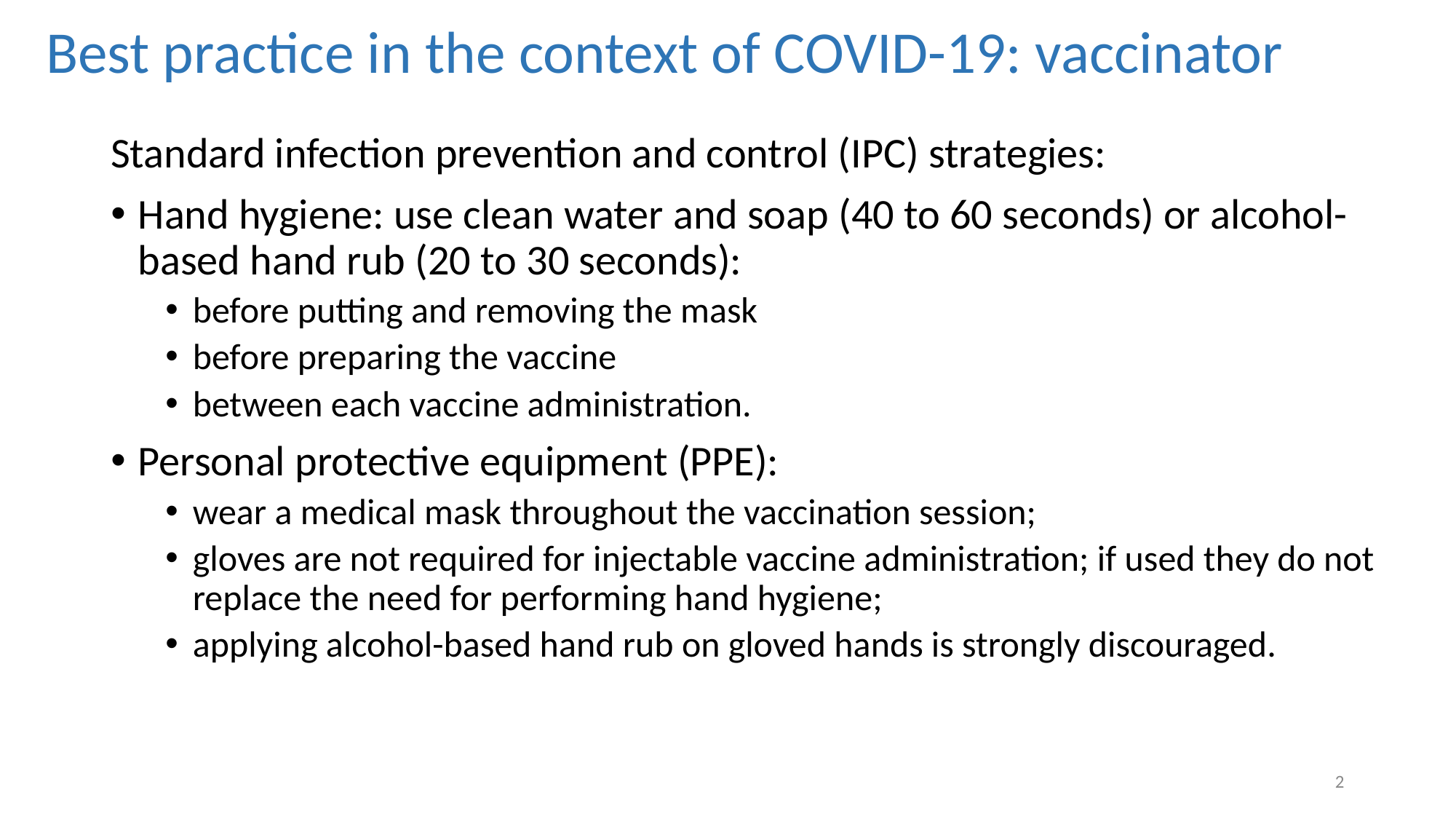

# Best practice in the context of COVID-19: vaccinator
Standard infection prevention and control (IPC) strategies:
Hand hygiene: use clean water and soap (40 to 60 seconds) or alcohol-based hand rub (20 to 30 seconds):
before putting and removing the mask
before preparing the vaccine
between each vaccine administration.
Personal protective equipment (PPE):
wear a medical mask throughout the vaccination session;
gloves are not required for injectable vaccine administration; if used they do not replace the need for performing hand hygiene;
applying alcohol-based hand rub on gloved hands is strongly discouraged.

2